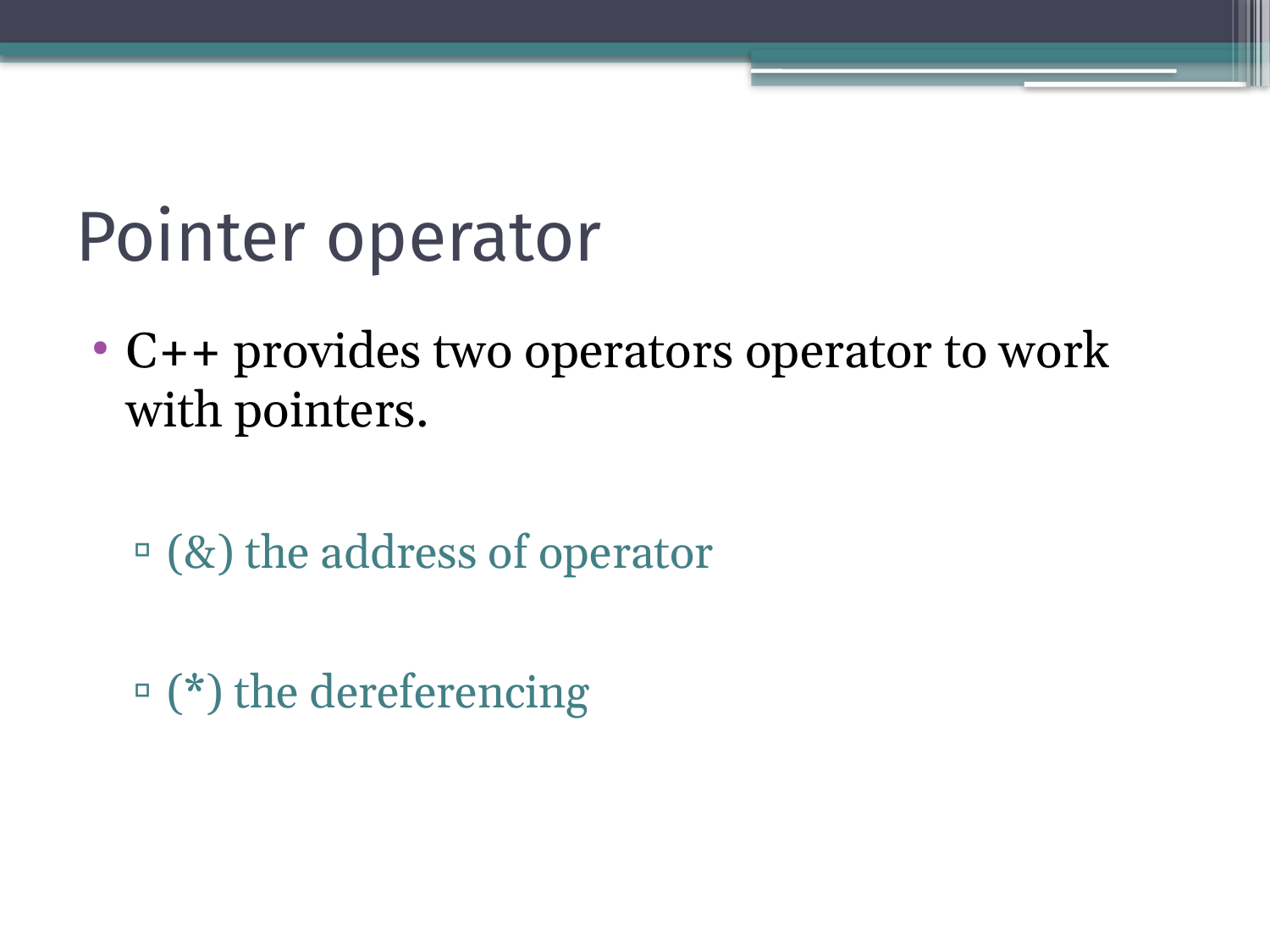

# Pointer operator
C++ provides two operators operator to work with pointers.

(&) the address of operator

(*) the dereferencing